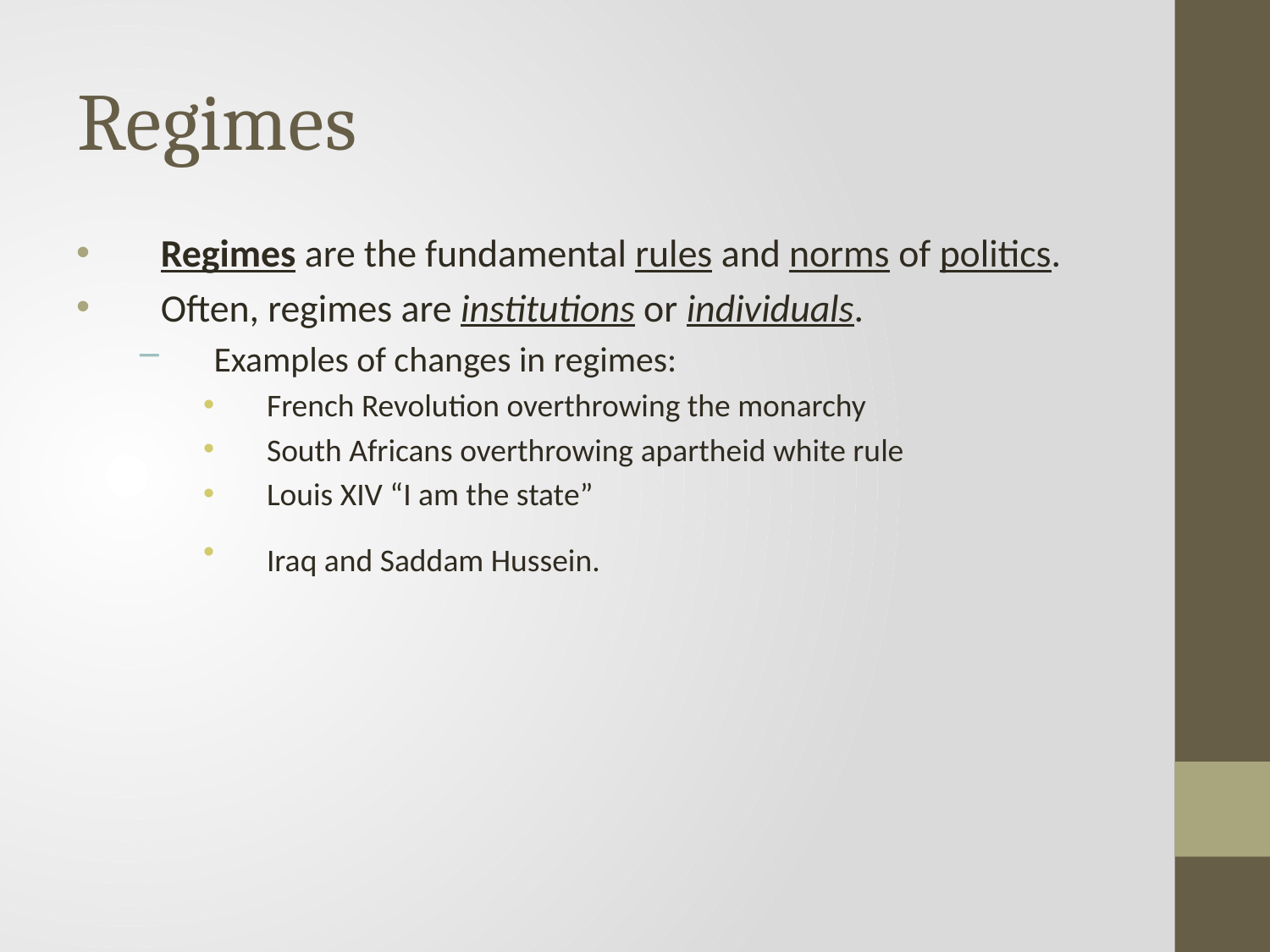

# Regimes
Regimes are the fundamental rules and norms of politics.
Often, regimes are institutions or individuals.
Examples of changes in regimes:
French Revolution overthrowing the monarchy
South Africans overthrowing apartheid white rule
Louis XIV “I am the state”
Iraq and Saddam Hussein.